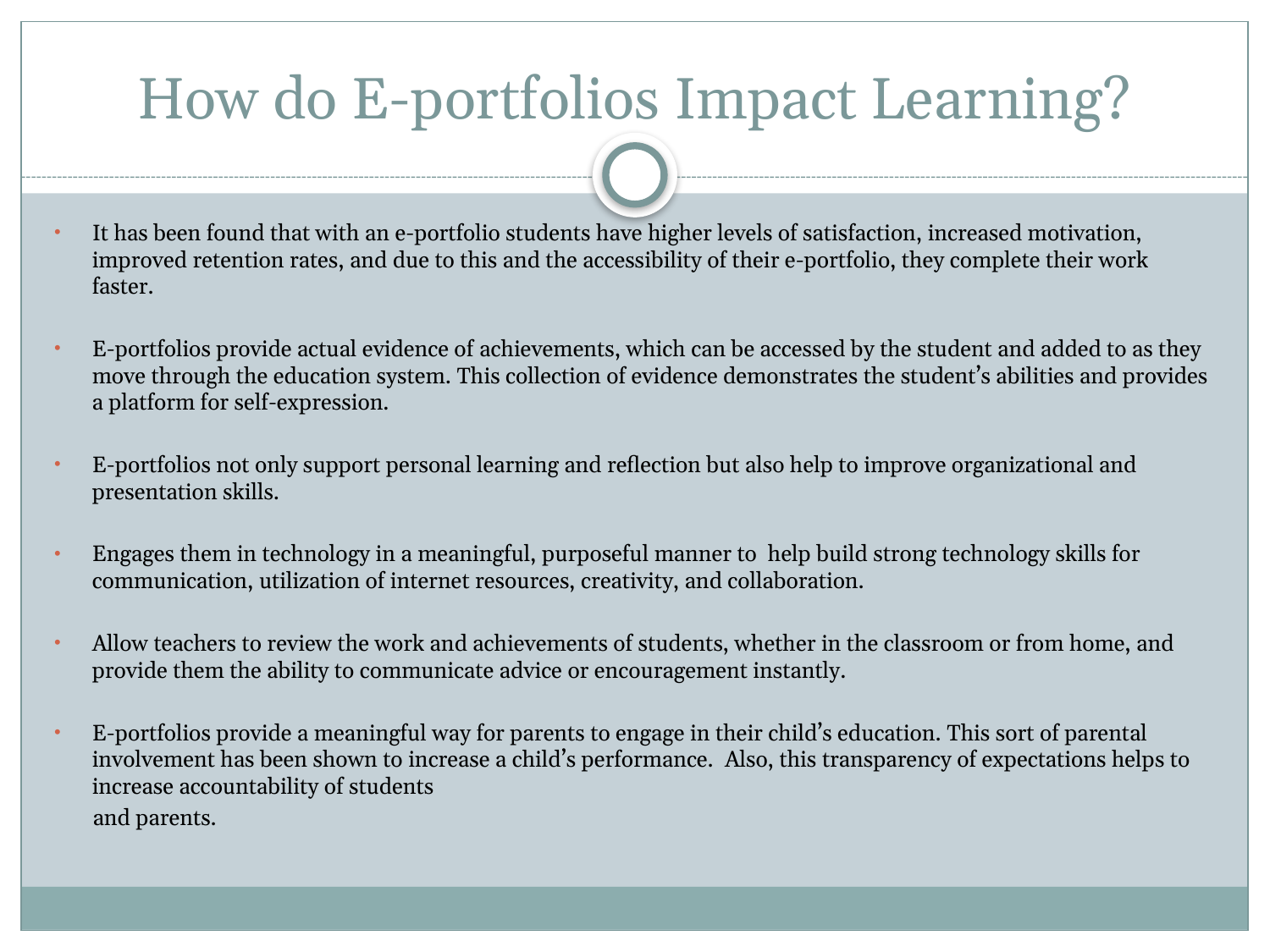

# How do E-portfolios Impact Learning?
It has been found that with an e-portfolio students have higher levels of satisfaction, increased motivation, improved retention rates, and due to this and the accessibility of their e-portfolio, they complete their work faster.

E-portfolios provide actual evidence of achievements, which can be accessed by the student and added to as they move through the education system. This collection of evidence demonstrates the student’s abilities and provides a platform for self-expression.

E-portfolios not only support personal learning and reflection but also help to improve organizational and presentation skills.

Engages them in technology in a meaningful, purposeful manner to  help build strong technology skills for communication, utilization of internet resources, creativity, and collaboration.

Allow teachers to review the work and achievements of students, whether in the classroom or from home, and provide them the ability to communicate advice or encouragement instantly.

E-portfolios provide a meaningful way for parents to engage in their child’s education. This sort of parental involvement has been shown to increase a child’s performance.  Also, this transparency of expectations helps to increase accountability of students
       and parents.